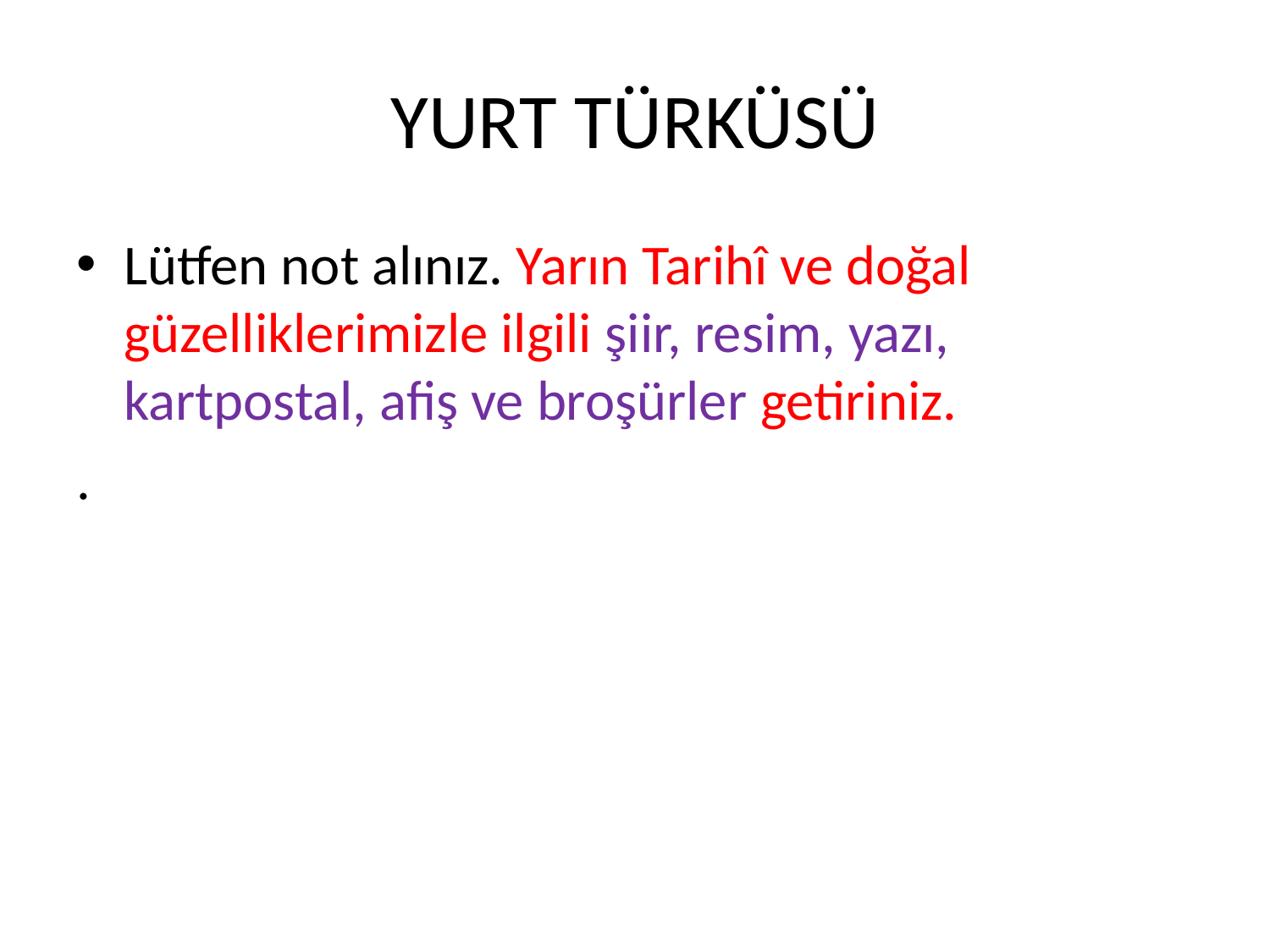

# YURT TÜRKÜSÜ
Lütfen not alınız. Yarın Tarihî ve doğal güzelliklerimizle ilgili şiir, resim, yazı, kartpostal, afiş ve broşürler getiriniz.
.